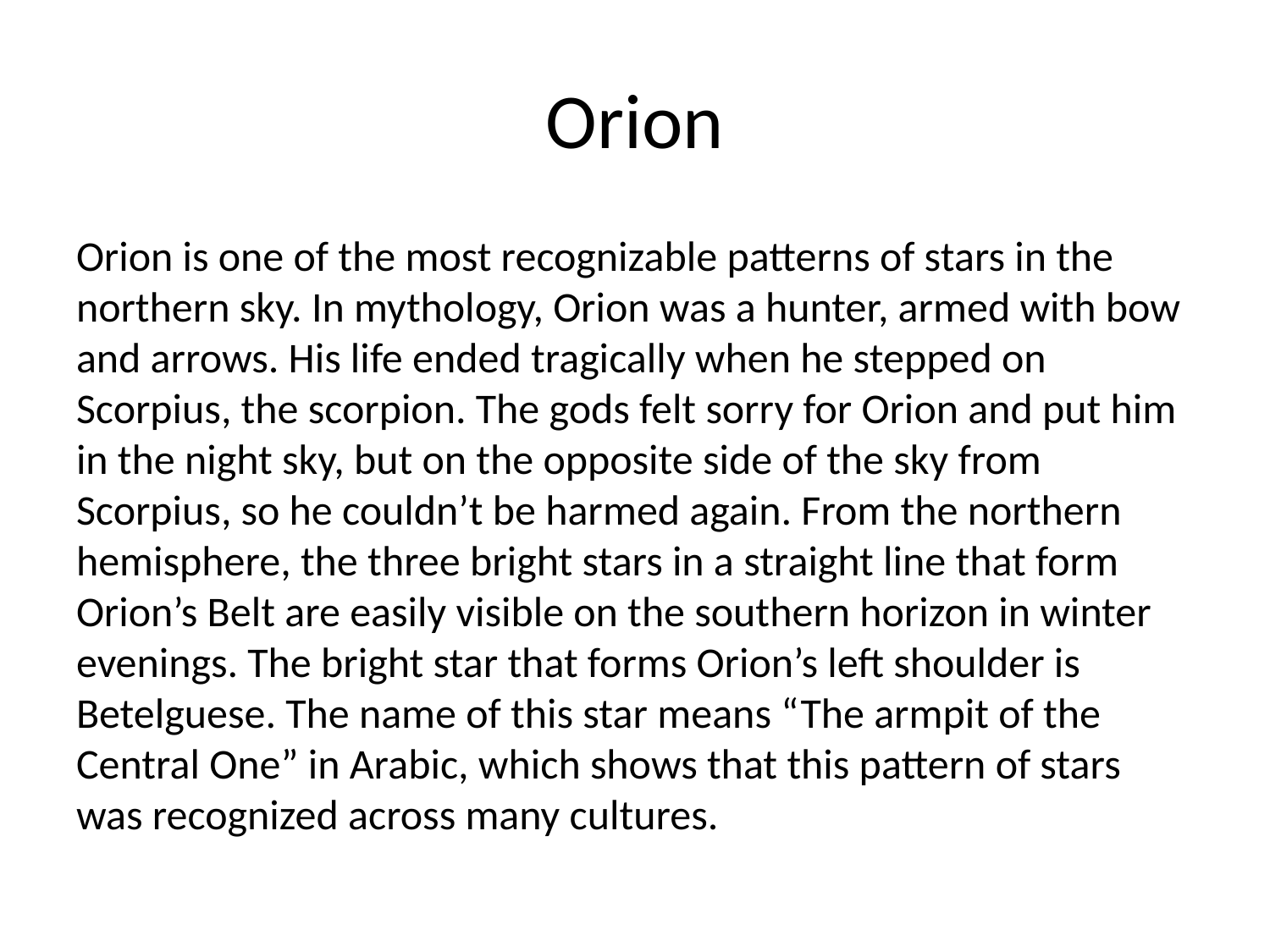

# Orion
Orion is one of the most recognizable patterns of stars in the northern sky. In mythology, Orion was a hunter, armed with bow and arrows. His life ended tragically when he stepped on Scorpius, the scorpion. The gods felt sorry for Orion and put him in the night sky, but on the opposite side of the sky from Scorpius, so he couldn’t be harmed again. From the northern hemisphere, the three bright stars in a straight line that form Orion’s Belt are easily visible on the southern horizon in winter evenings. The bright star that forms Orion’s left shoulder is Betelguese. The name of this star means “The armpit of the Central One” in Arabic, which shows that this pattern of stars was recognized across many cultures.